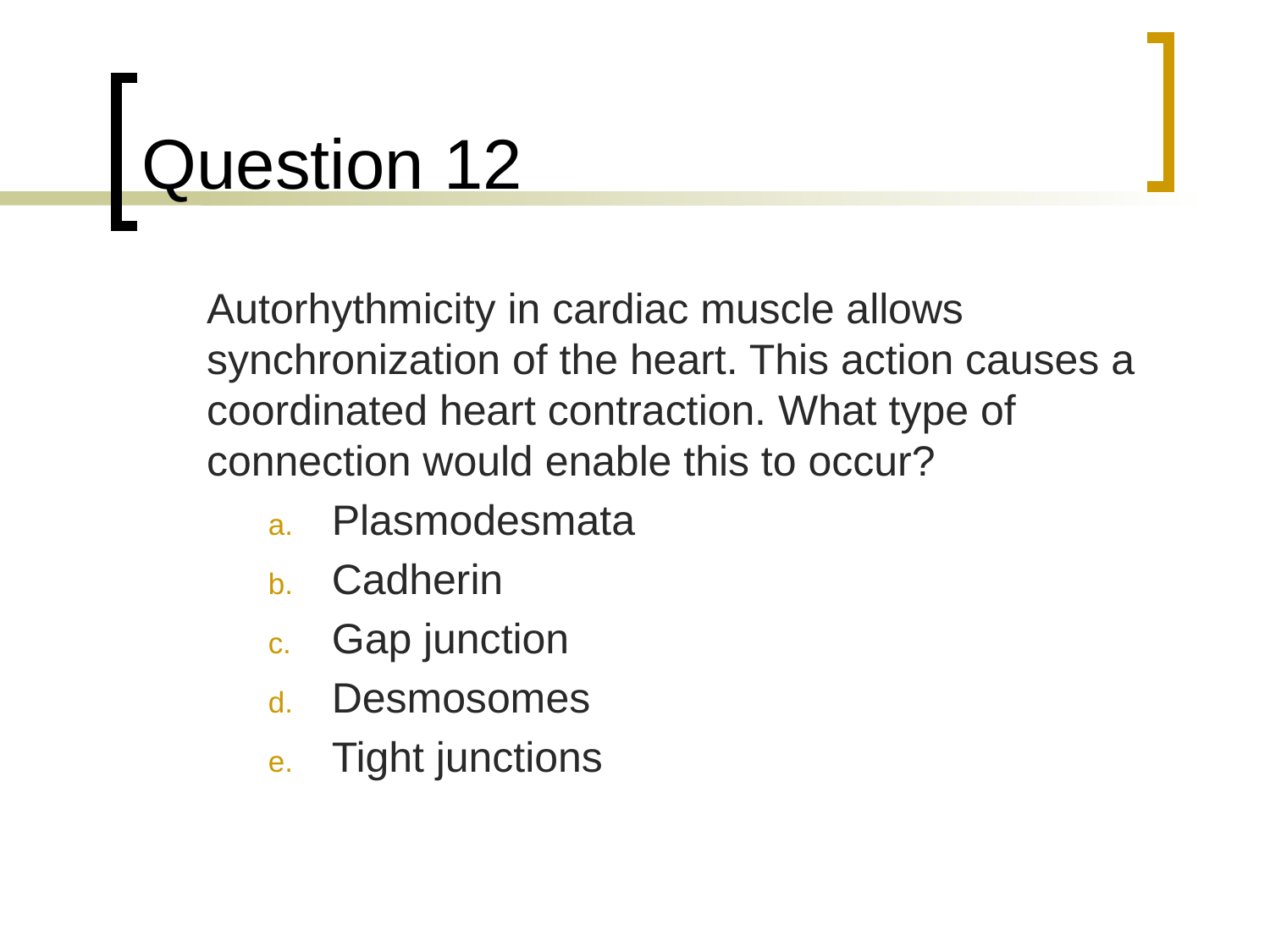

# Question 12
	Autorhythmicity in cardiac muscle allows synchronization of the heart. This action causes a coordinated heart contraction. What type of connection would enable this to occur?
Plasmodesmata
Cadherin
Gap junction
Desmosomes
Tight junctions